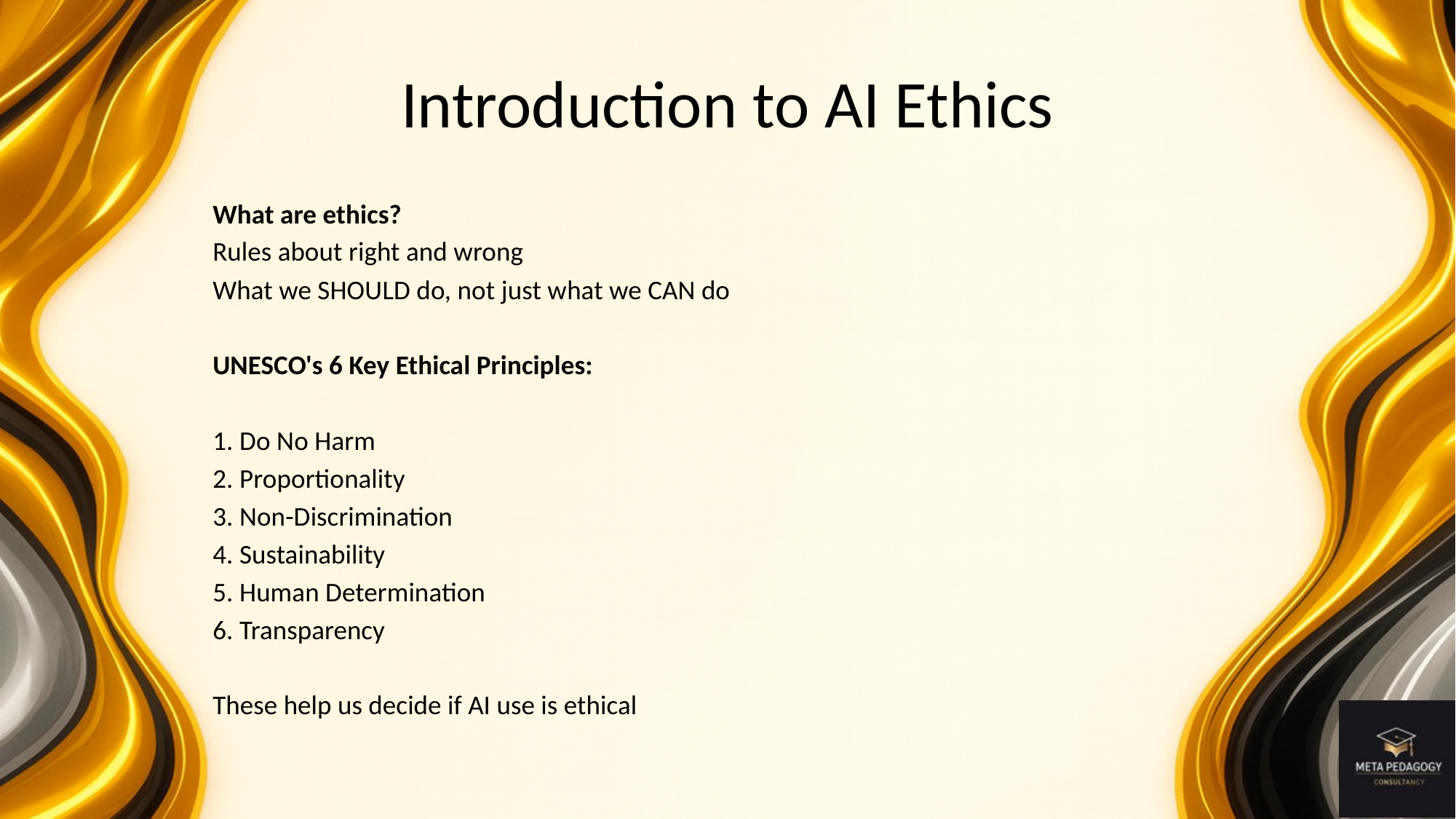

# Introduction to AI Ethics
What are ethics?
Rules about right and wrong
What we SHOULD do, not just what we CAN do

UNESCO's 6 Key Ethical Principles:

1. Do No Harm
2. Proportionality
3. Non-Discrimination
4. Sustainability
5. Human Determination
6. Transparency

These help us decide if AI use is ethical